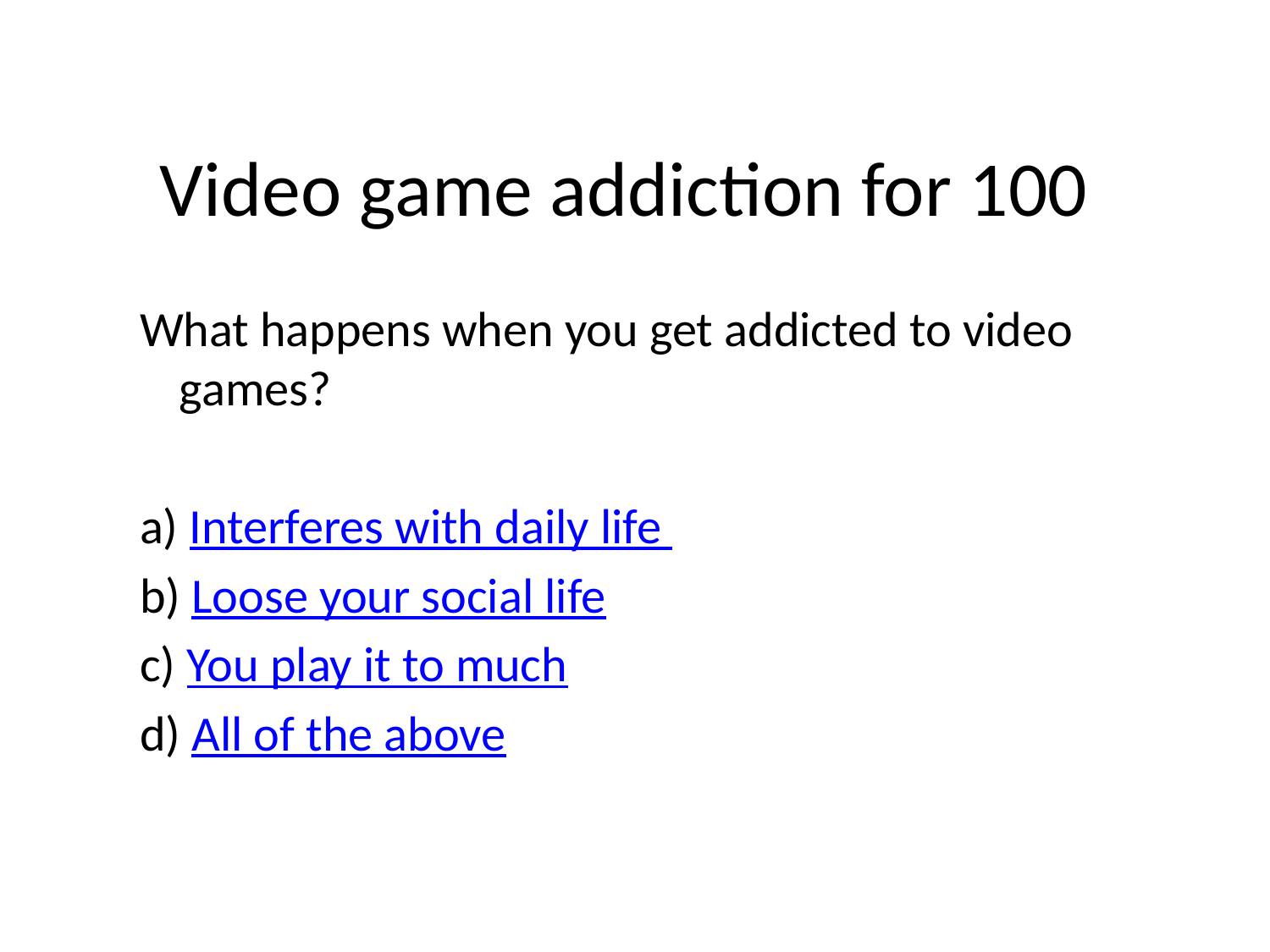

# Video game addiction for 100

What happens when you get addicted to video games?

a) Interferes with daily life
b) Loose your social life
c) You play it to much
d) All of the above